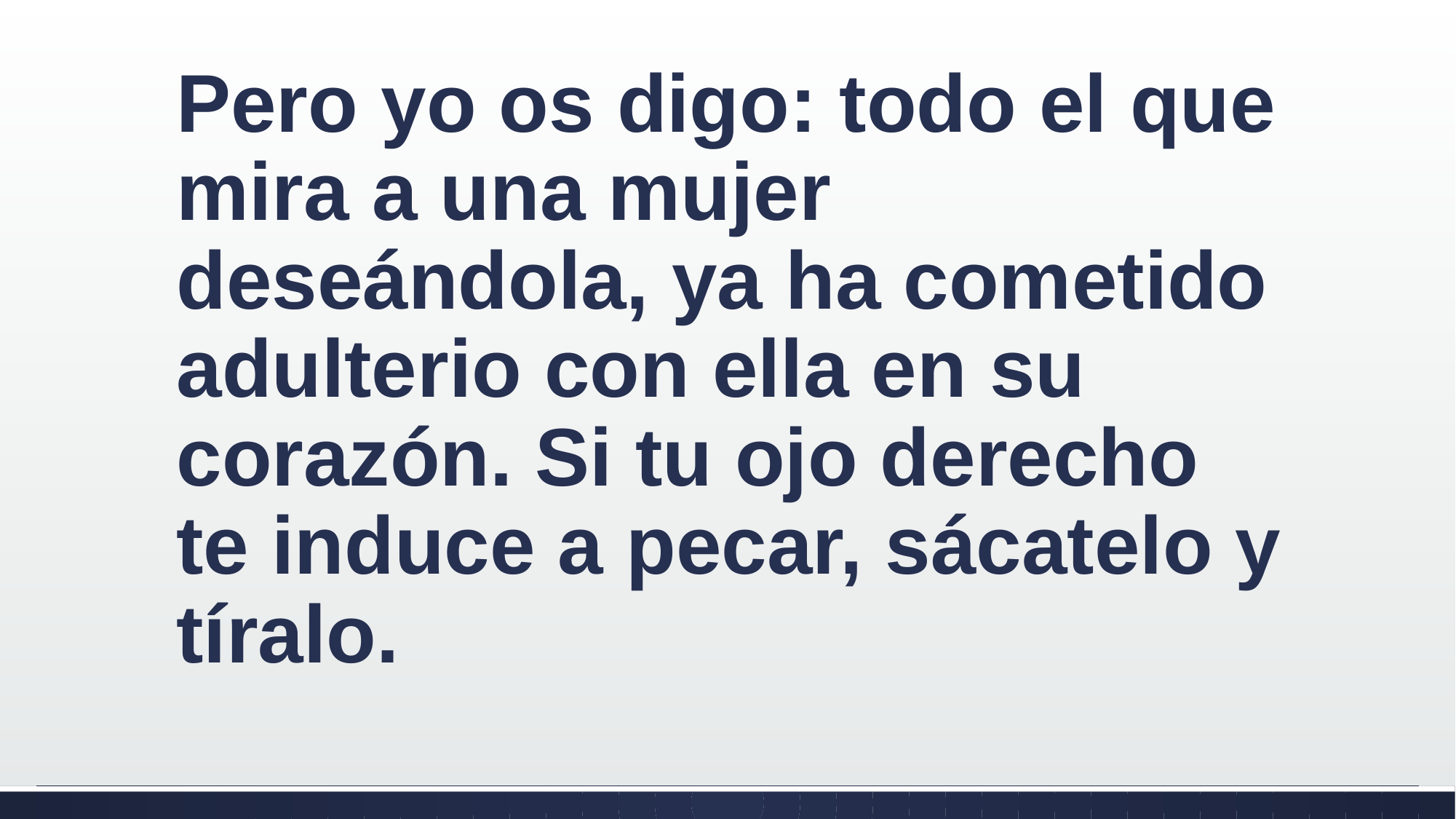

#
Pero yo os digo: todo el que mira a una mujer deseándola, ya ha cometido adulterio con ella en su corazón. Si tu ojo derecho te induce a pecar, sácatelo y tíralo.